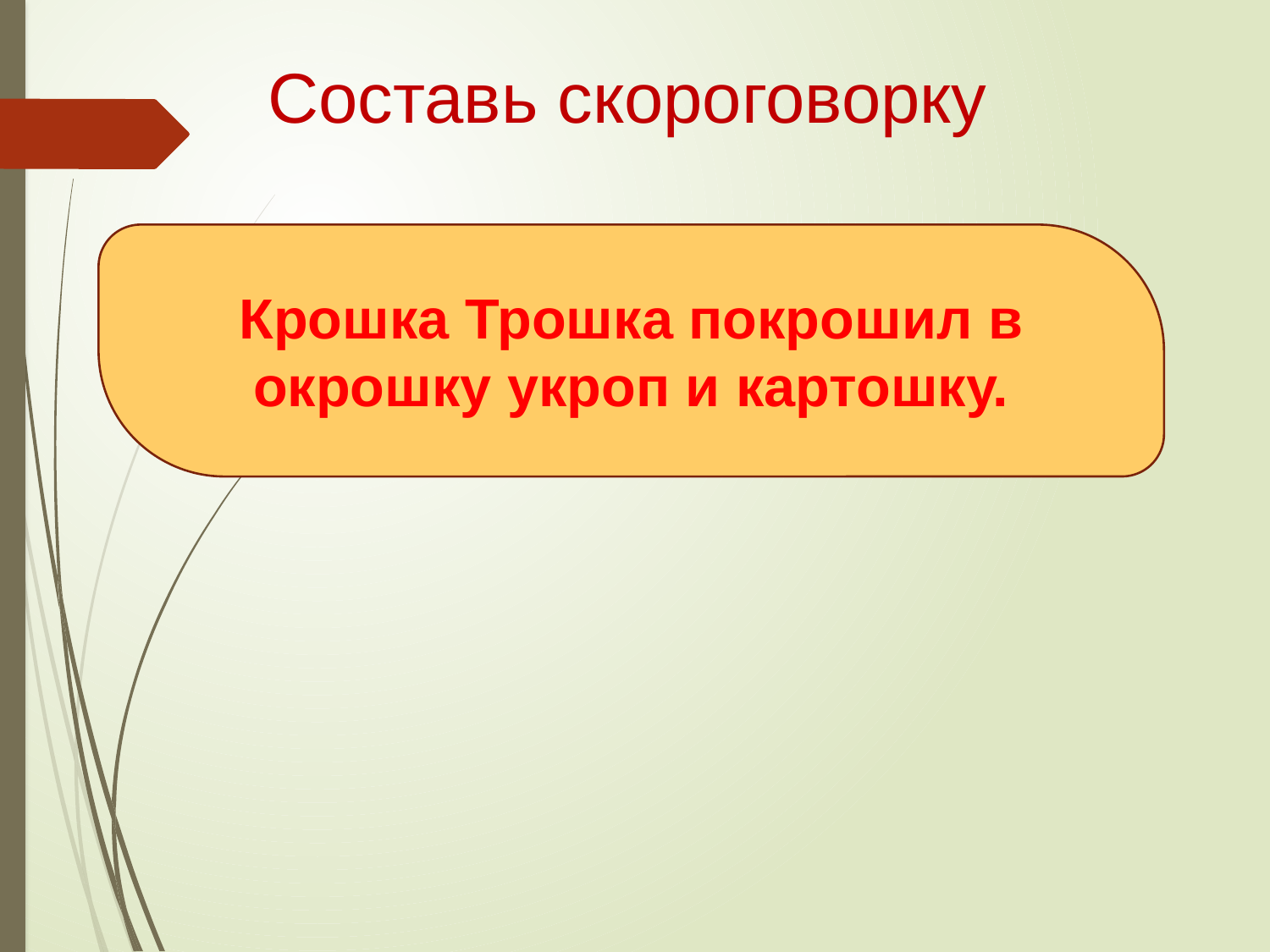

Составь скороговорку
окрошка, покрошить, укроп,
 крошка, Трошка, картошка

Крошка Трошка покрошил в окрошку укроп и картошку.